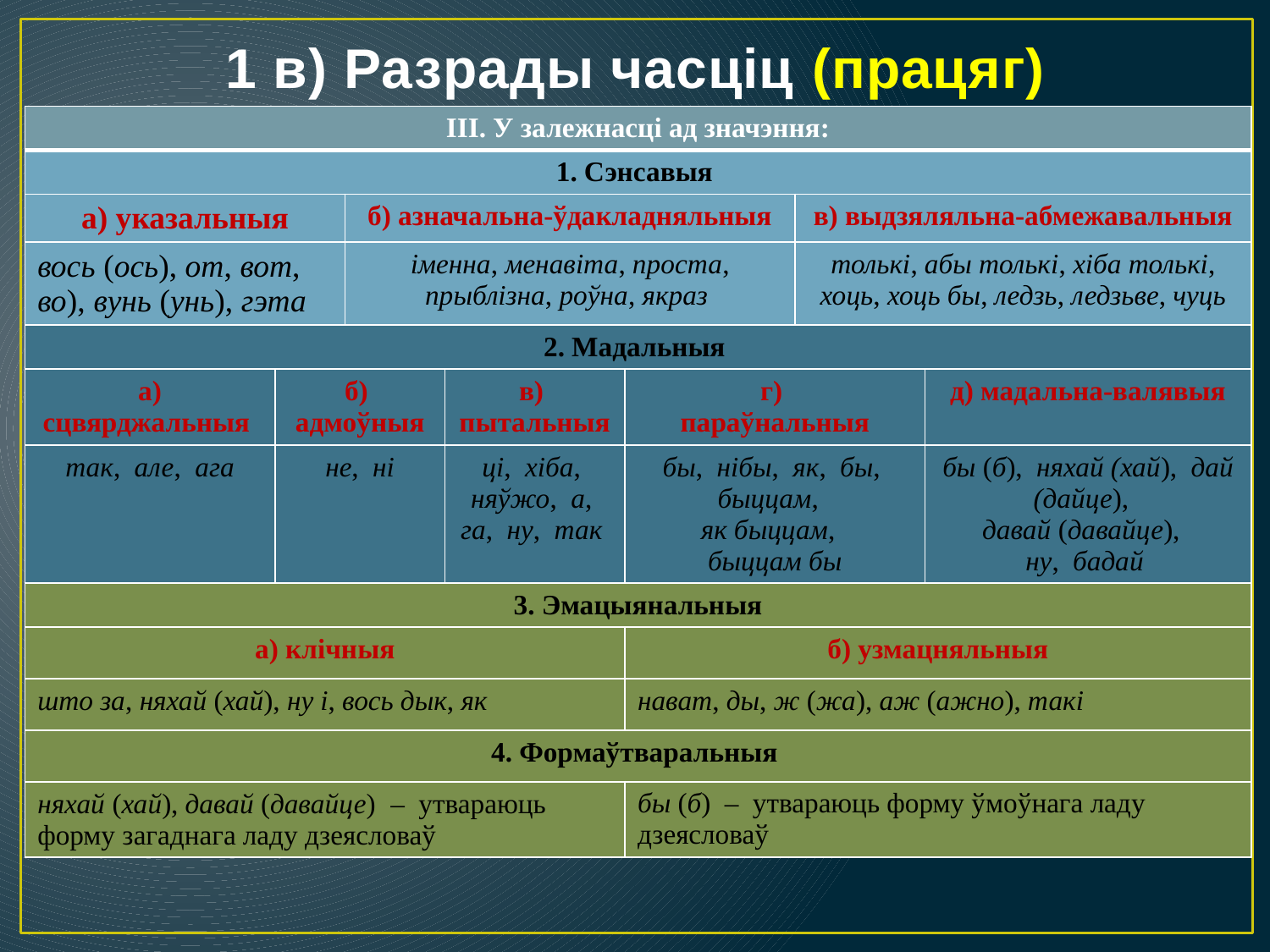

# 1 в) Разрады часціц (працяг)
| ІІІ. У залежнасці ад значэння: |  |  |  |  |  |  |
| --- | --- | --- | --- | --- | --- | --- |
| 1. Сэнсавыя |  |  |  |  |  |  |
| а) указальныя |  | б) азначальна-ўдакладняльныя |  |  | в) выдзяляльна-абмежавальныя |  |
| вось (ось), от, вот, во), вунь (унь), гэта |  | іменна, менавіта, проста, прыблізна, роўна, якраз |  |  | толькі, абы толькі, хіба толькі, хоць, хоць бы, ледзь, ледзьве, чуць |  |
| 2. Мадальныя |  |  |  |  |  |  |
| а) сцвярджальныя | б) адмоўныя |  | в) пытальныя | г) параўнальныя |  | д) мадальна-валявыя |
| так, але, ага | не, ні |  | ці, хіба, няўжо, а, га, ну, так | бы, нібы, як, бы, быццам, як быццам, быццам бы |  | бы (б), няхай (хай), дай (дайце), давай (давайце), ну, бадай |
| 3. Эмацыянальныя |  |  |  |  |  |  |
| а) клічныя |  |  |  | б) узмацняльныя |  |  |
| што за, няхай (хай), ну і, вось дык, як |  |  |  | нават, ды, ж (жа), аж (ажно), такі |  |  |
| 4. Формаўтваральныя |  |  |  |  |  |  |
| няхай (хай), давай (давайце) – утвараюць форму загаднага ладу дзеясловаў |  |  |  | бы (б) – утвараюць форму ўмоўнага ладу дзеясловаў |  |  |